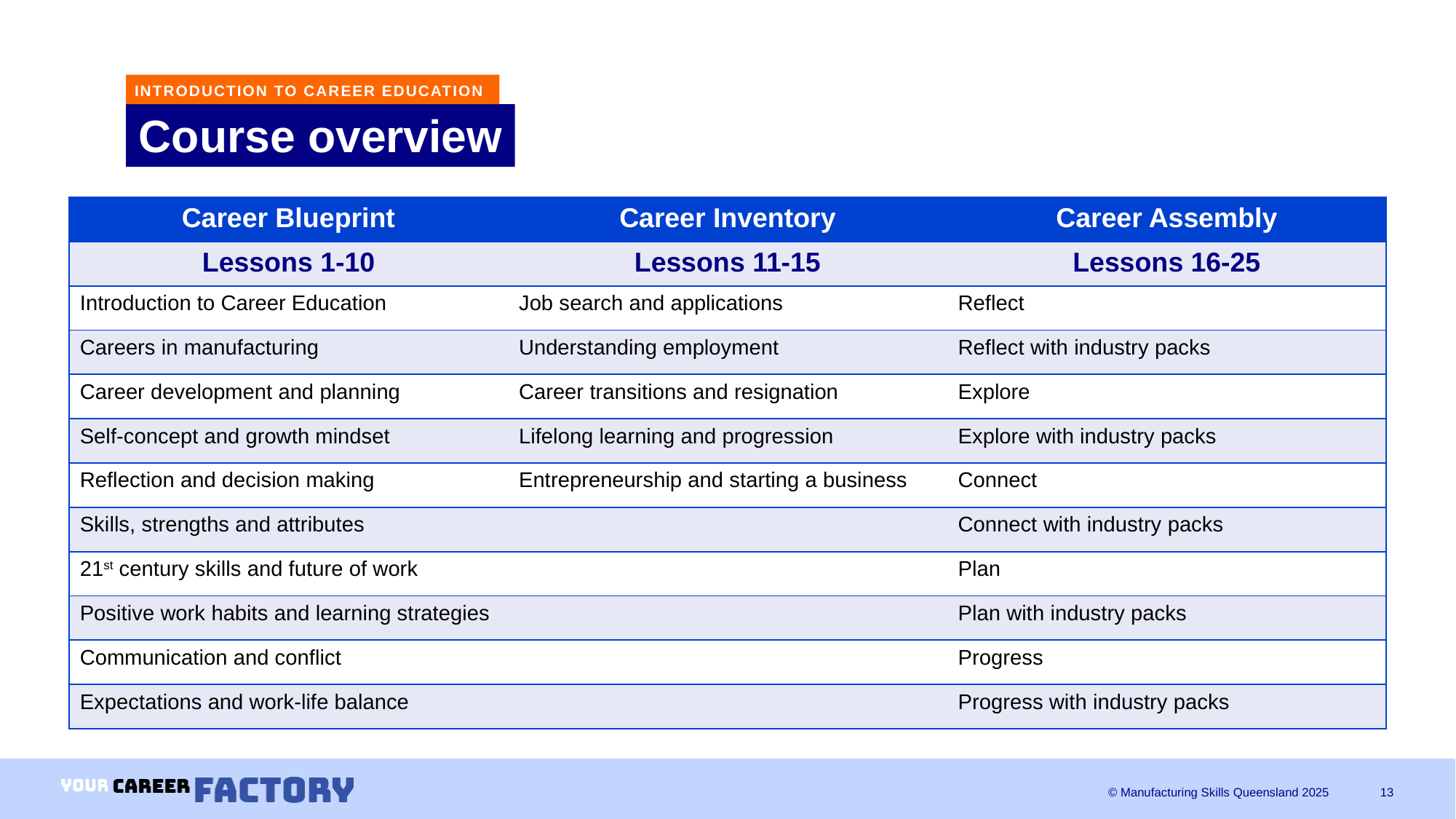

INTRODUCTION TO CAREER EDUCATION
# Course overview
| Career Blueprint | Career Inventory | Career Assembly |
| --- | --- | --- |
| Lessons 1-10 | Lessons 11-15 | Lessons 16-25 |
| Introduction to Career Education | Job search and applications | Reflect |
| Careers in manufacturing | Understanding employment | Reflect with industry packs |
| Career development and planning | Career transitions and resignation | Explore |
| Self-concept and growth mindset | Lifelong learning and progression | Explore with industry packs |
| Reflection and decision making | Entrepreneurship and starting a business | Connect |
| Skills, strengths and attributes |  | Connect with industry packs |
| 21st century skills and future of work |  | Plan |
| Positive work habits and learning strategies |  | Plan with industry packs |
| Communication and conflict |  | Progress |
| Expectations and work-life balance |  | Progress with industry packs |